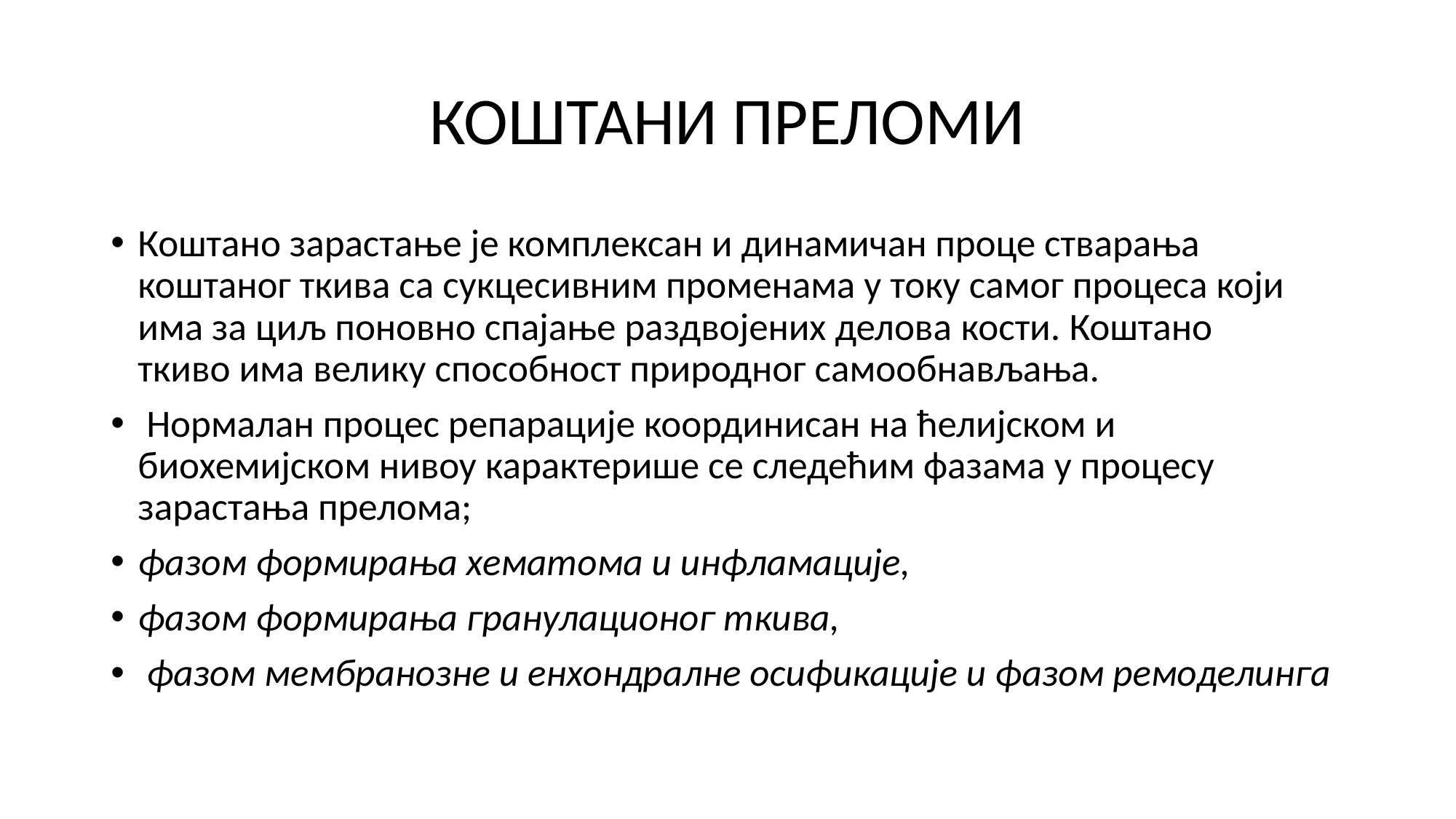

# КОШТАНИ ПРЕЛОМИ
Коштано зарастање је комплексан и динамичан проце стварања коштаног ткива са сукцесивним променама у току самог процеса који има за циљ поновно спајање раздвојених делова кости. Коштано ткиво има велику способност природног самообнављања.
 Нормалан процес репарације координисан на ћелијском и биохемијском нивоу карактерише се следећим фазама у процесу зарастања прелома;
фазом формирања хематома и инфламације,
фазом формирања гранулационог ткива,
 фазом мембранозне и енхондралне осификације и фазом ремоделинга